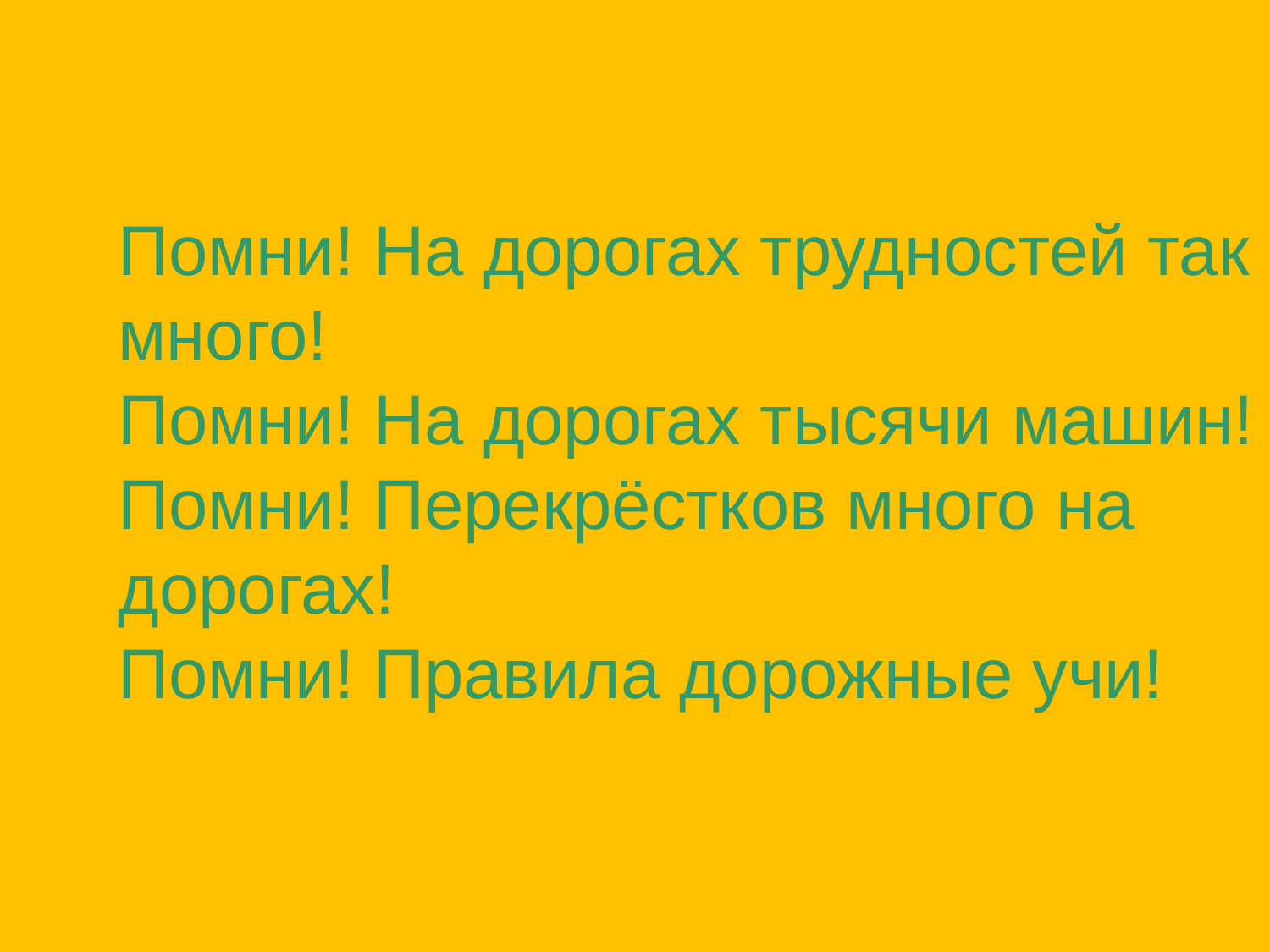

Помни! На дорогах трудностей так много!
Помни! На дорогах тысячи машин!
Помни! Перекрёстков много на дорогах!
Помни! Правила дорожные учи!